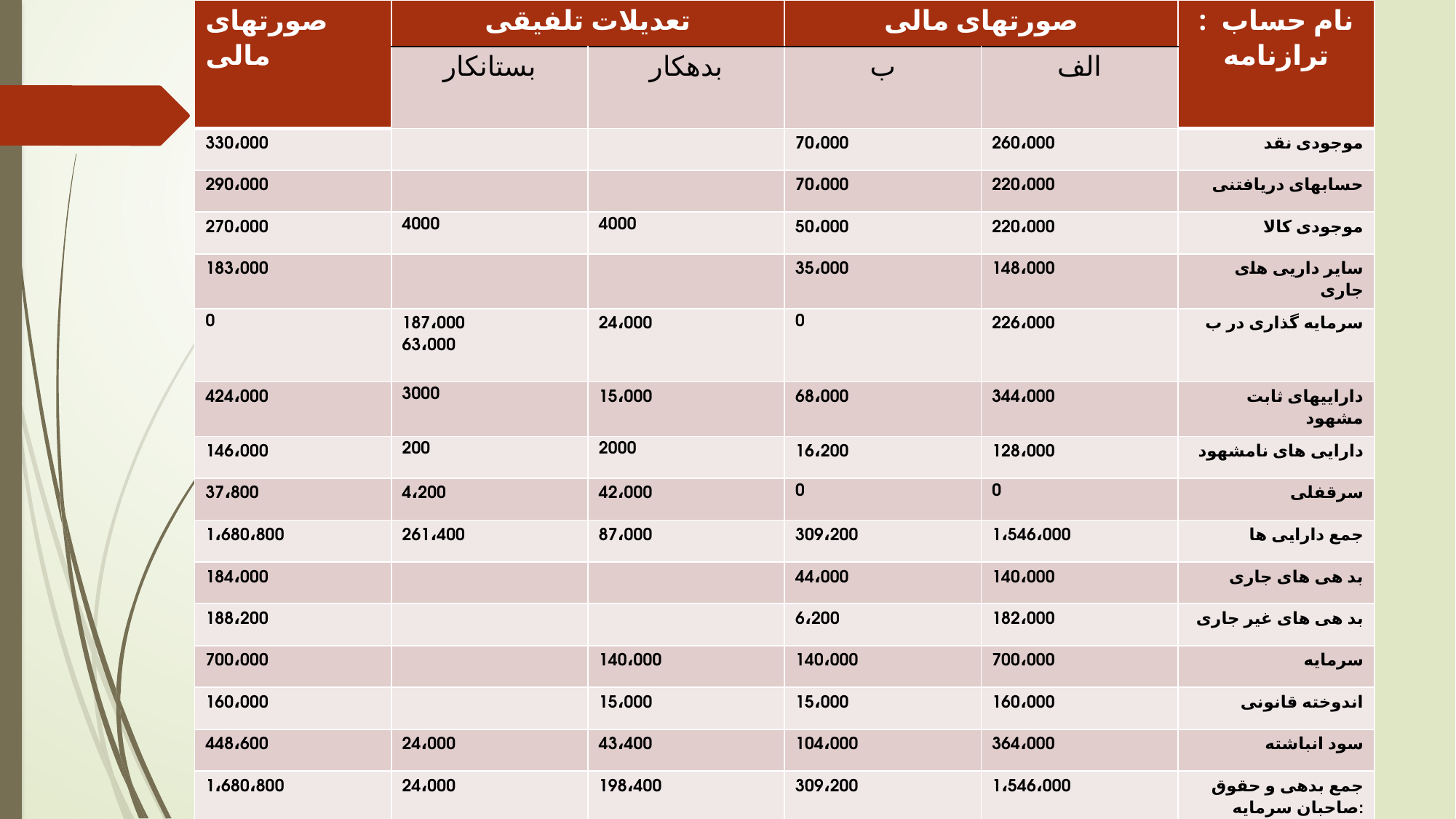

| صورتهای مالی | تعدیلات تلفیقی |  | صورتهای مالی |  | نام حساب : ترازنامه |
| --- | --- | --- | --- | --- | --- |
|  | بستانکار | بدهکار | ب | الف |  |
| 330،000 |  |  | 70،000 | 260،000 | موجودی نقد |
| 290،000 |  |  | 70،000 | 220،000 | حسابهای دریافتنی |
| 270،000 | 4000 | 4000 | 50،000 | 220،000 | موجودی کالا |
| 183،000 |  |  | 35،000 | 148،000 | سایر داریی های جاری |
| 0 | 187،000 63،000 | 24،000 | 0 | 226،000 | سرمایه گذاری در ب |
| 424،000 | 3000 | 15،000 | 68،000 | 344،000 | داراییهای ثابت مشهود |
| 146،000 | 200 | 2000 | 16،200 | 128،000 | دارایی های نامشهود |
| 37،800 | 4،200 | 42،000 | 0 | 0 | سرقفلی |
| 1،680،800 | 261،400 | 87،000 | 309،200 | 1،546،000 | جمع دارایی ها |
| 184،000 |  |  | 44،000 | 140،000 | بد هی های جاری |
| 188،200 |  |  | 6،200 | 182،000 | بد هی های غیر جاری |
| 700،000 |  | 140،000 | 140،000 | 700،000 | سرمایه |
| 160،000 |  | 15،000 | 15،000 | 160،000 | اندوخته قانونی |
| 448،600 | 24،000 | 43،400 | 104،000 | 364،000 | سود انباشته |
| 1،680،800 | 24،000 | 198،400 | 309،200 | 1،546،000 | جمع بدهی و حقوق صاحبان سرمایه: |
|  | 285،400 | 285،400 |  |  | جمع تعدیلات |